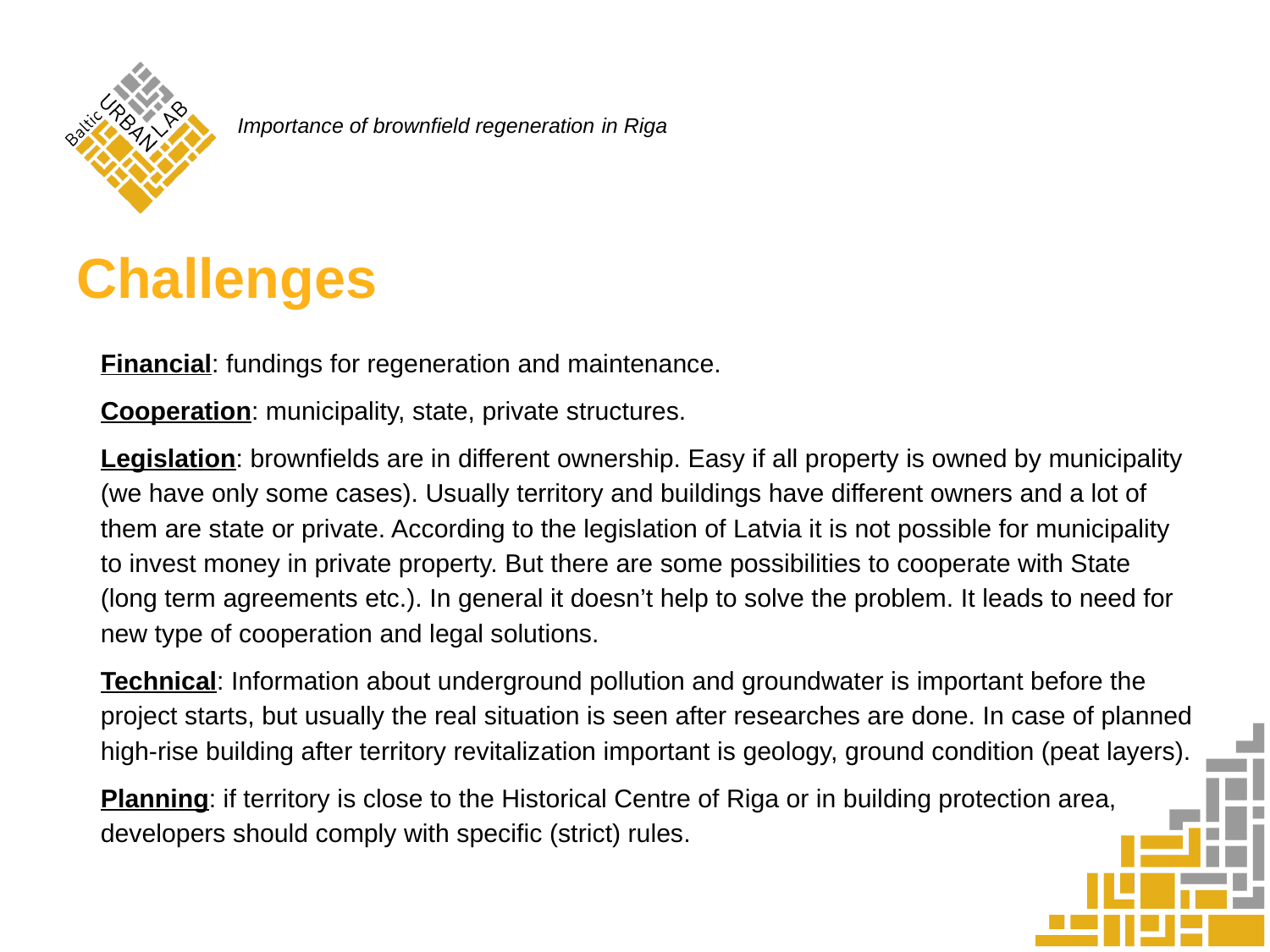

Importance of brownfield regeneration in Riga

# Challenges
Financial: fundings for regeneration and maintenance.
Cooperation: municipality, state, private structures.
Legislation: brownfields are in different ownership. Easy if all property is owned by municipality (we have only some cases). Usually territory and buildings have different owners and a lot of them are state or private. According to the legislation of Latvia it is not possible for municipality to invest money in private property. But there are some possibilities to cooperate with State (long term agreements etc.). In general it doesn’t help to solve the problem. It leads to need for new type of cooperation and legal solutions.
Technical: Information about underground pollution and groundwater is important before the project starts, but usually the real situation is seen after researches are done. In case of planned high-rise building after territory revitalization important is geology, ground condition (peat layers).
Planning: if territory is close to the Historical Centre of Riga or in building protection area, developers should comply with specific (strict) rules.